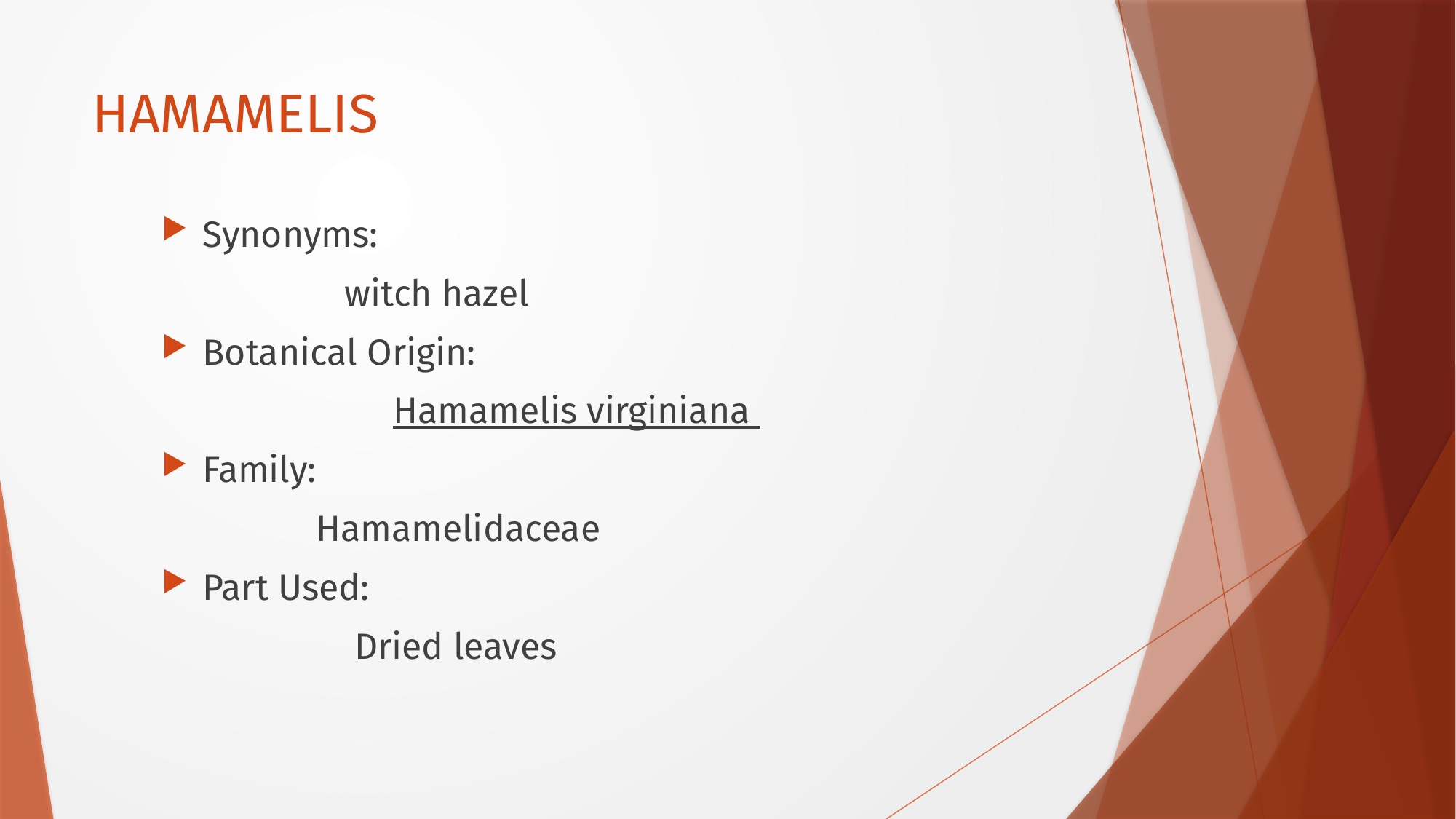

# HAMAMELIS
Synonyms:
                   witch hazel
Botanical Origin:
                        Hamamelis virginiana
Family:
                Hamamelidaceae
Part Used:
                    Dried leaves